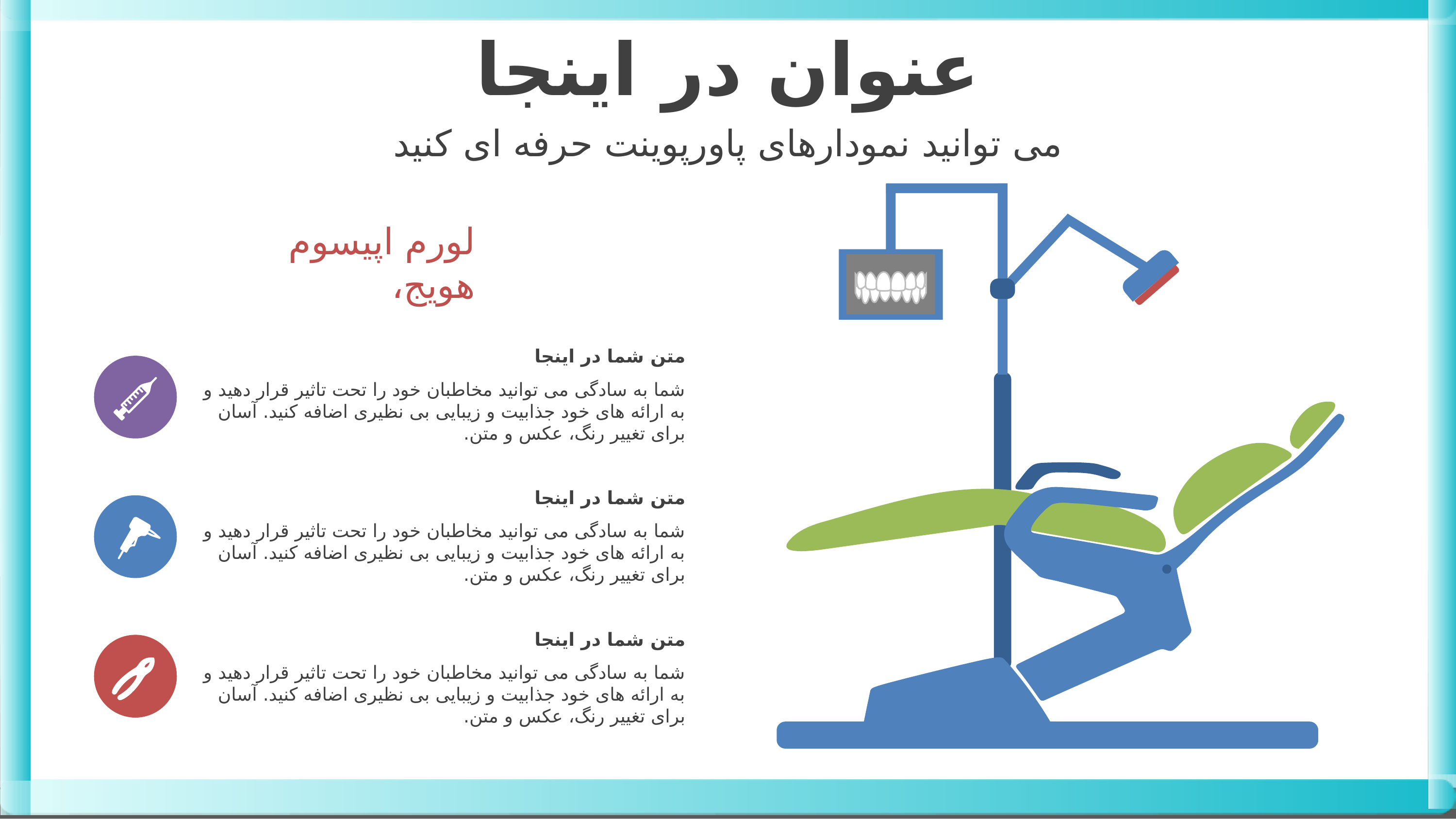

# عنوان در اینجا
می توانید نمودارهای پاورپوینت حرفه ای کنید

لورم اپیسوم
هویج،
متن شما در اینجا
شما به سادگی می توانید مخاطبان خود را تحت تاثیر قرار دهید و به ارائه های خود جذابیت و زیبایی بی نظیری اضافه کنید. آسان برای تغییر رنگ، عکس و متن.

متن شما در اینجا
شما به سادگی می توانید مخاطبان خود را تحت تاثیر قرار دهید و به ارائه های خود جذابیت و زیبایی بی نظیری اضافه کنید. آسان برای تغییر رنگ، عکس و متن.

متن شما در اینجا
شما به سادگی می توانید مخاطبان خود را تحت تاثیر قرار دهید و به ارائه های خود جذابیت و زیبایی بی نظیری اضافه کنید. آسان برای تغییر رنگ، عکس و متن.